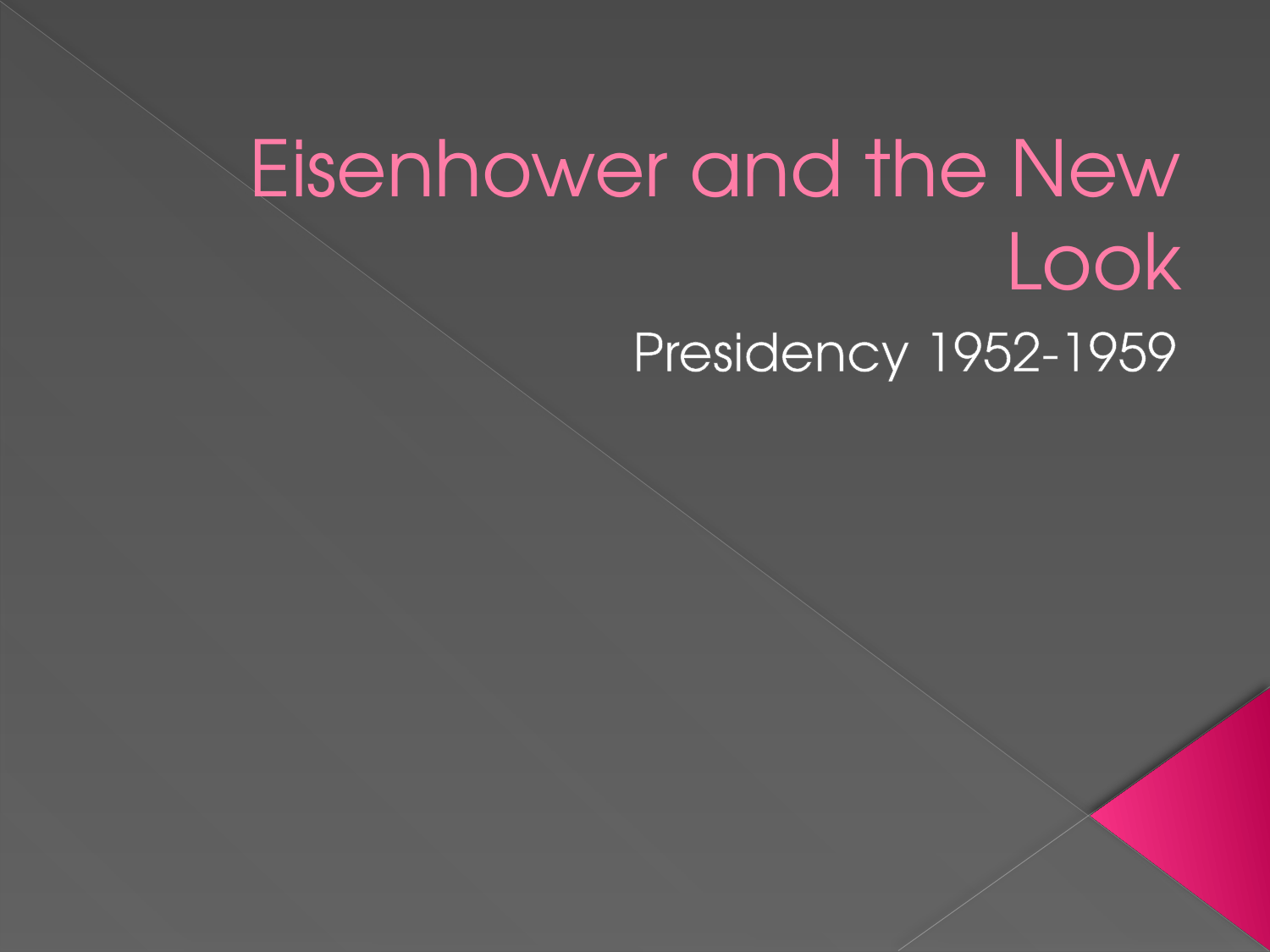

# Eisenhower and the New Look
Presidency 1952-1959